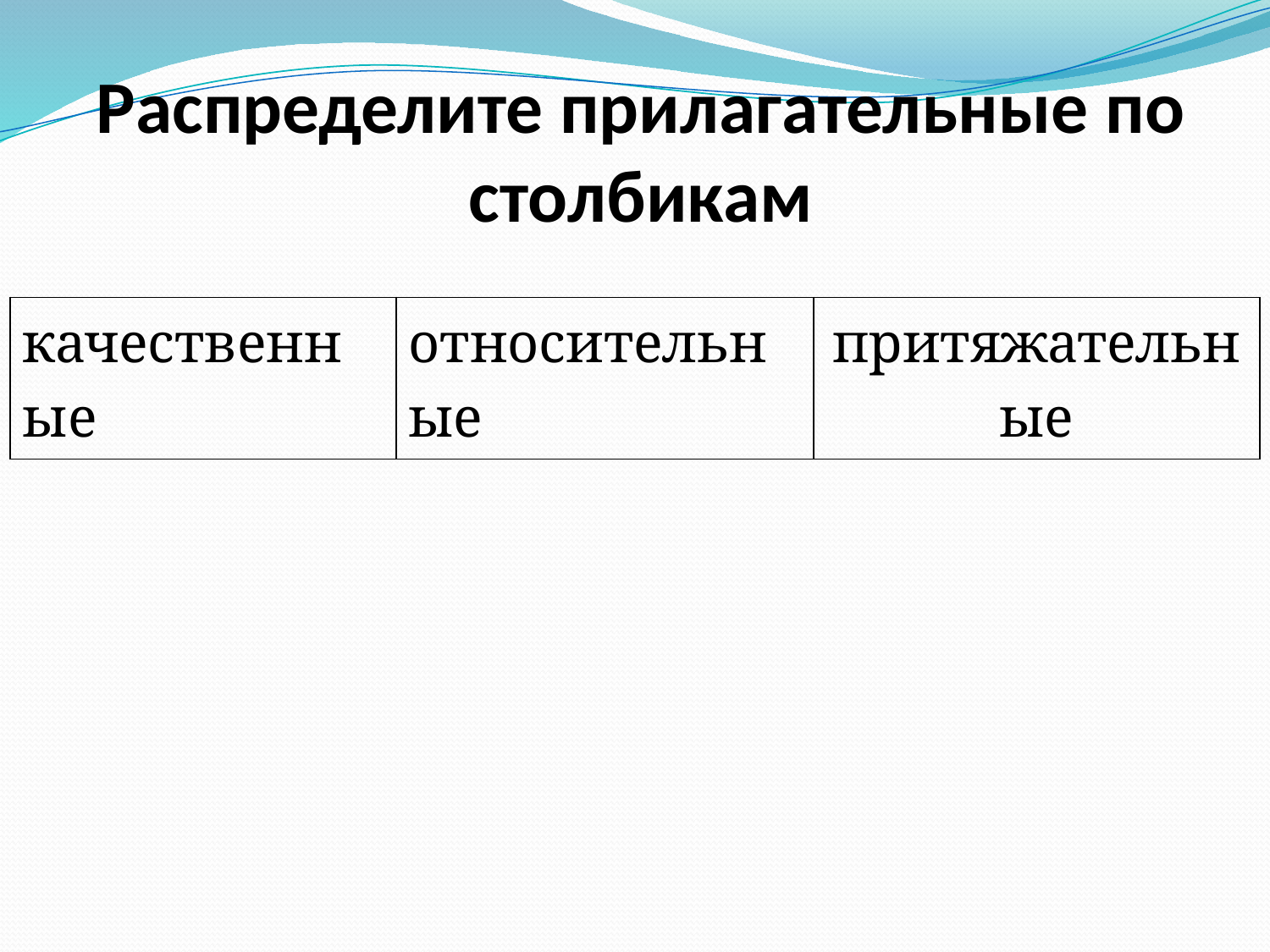

# Распределите прилагательные по столбикам
| качественные | относительные | притяжательные |
| --- | --- | --- |